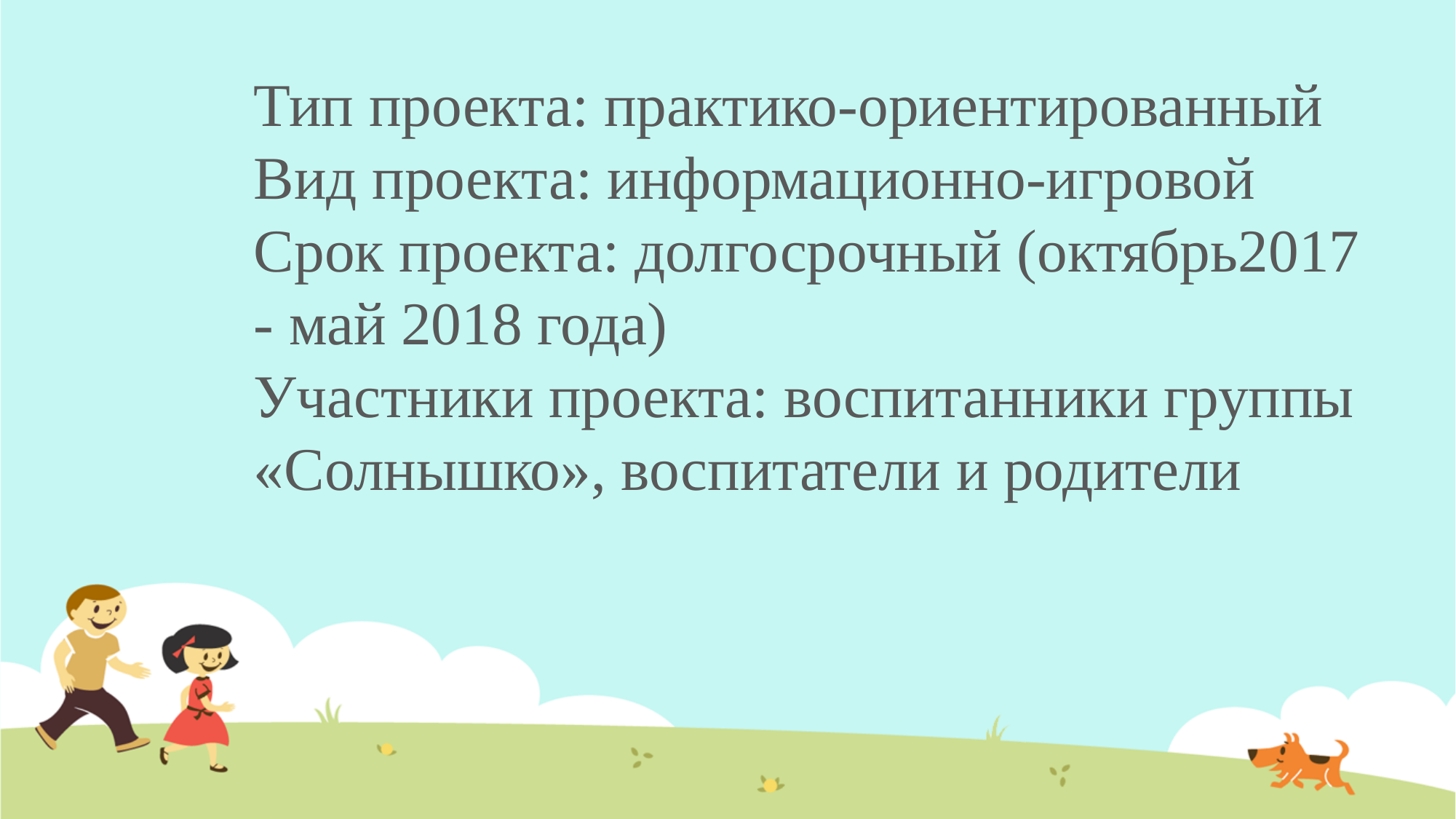

Тип проекта: практико-ориентированный
Вид проекта: информационно-игровой
Срок проекта: долгосрочный (октябрь2017 - май 2018 года)
Участники проекта: воспитанники группы «Солнышко», воспитатели и родители